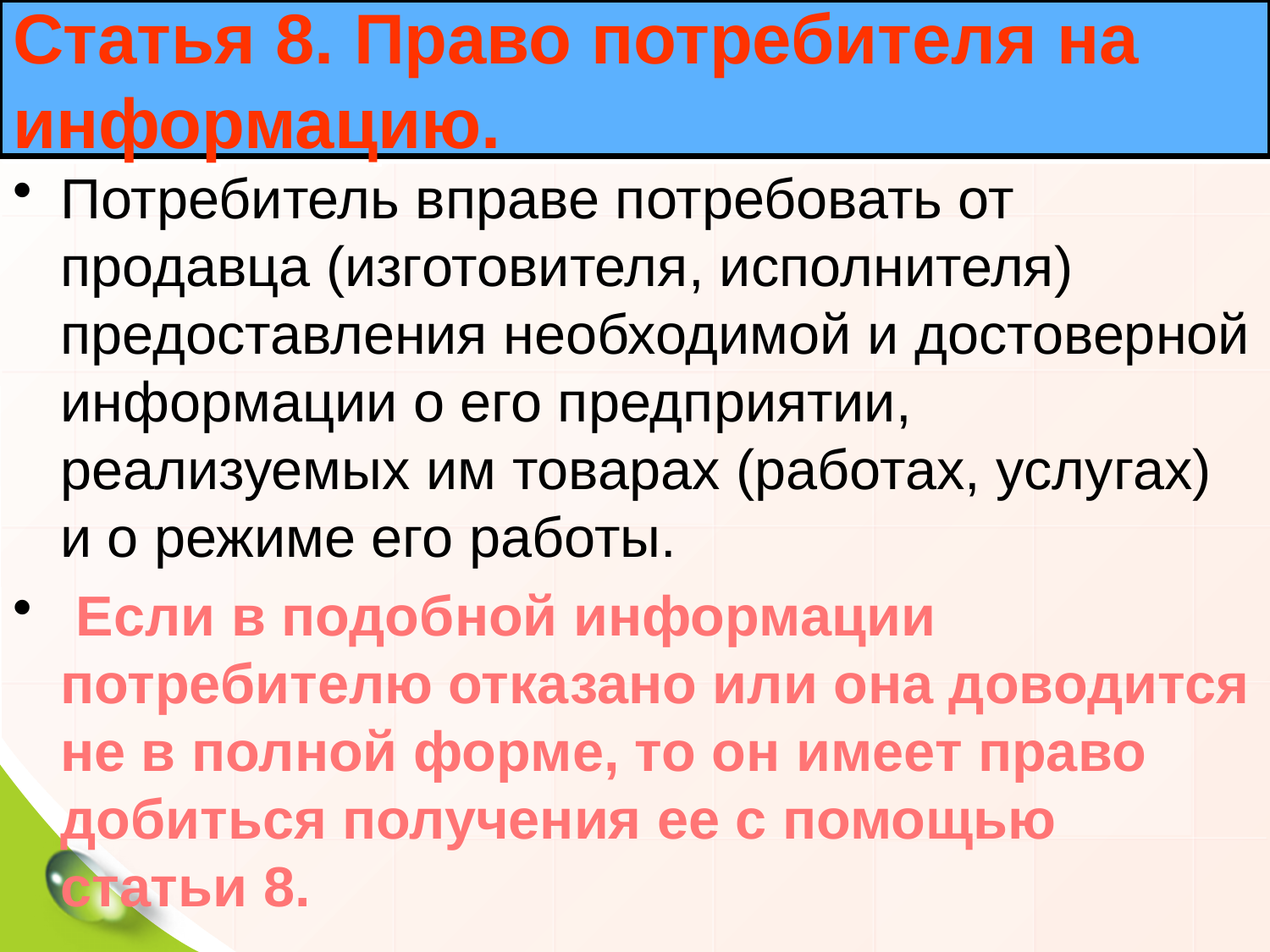

# Статья 8. Право потребителя на информацию.
Потребитель вправе потребовать от продавца (изготовителя, исполнителя) предоставления необходимой и достоверной информации о его предприятии, реализуемых им товарах (работах, услугах) и о режиме его работы.
 Если в подобной информации потребителю отказано или она доводится не в полной форме, то он имеет право добиться получения ее с помощью статьи 8.